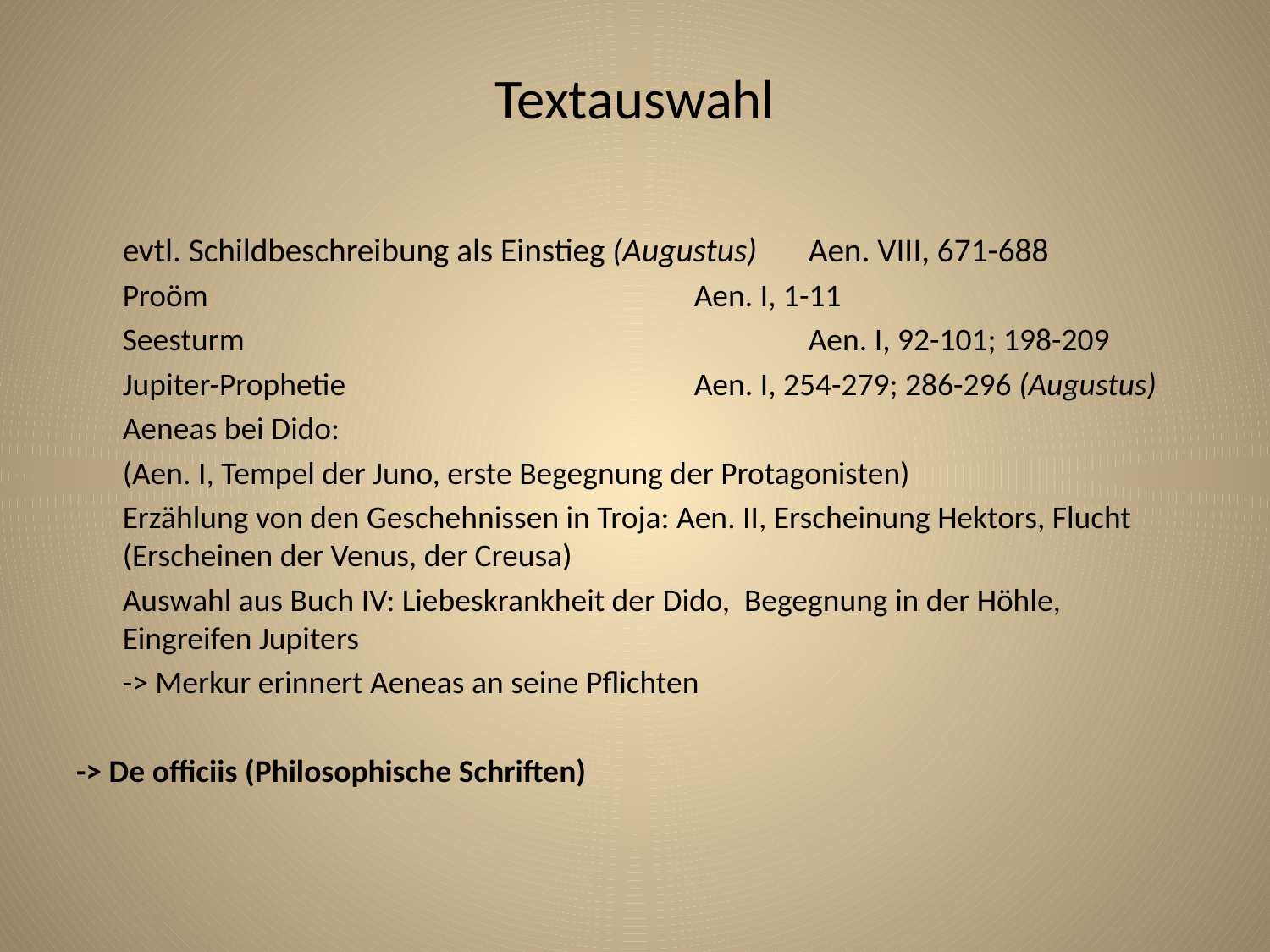

# Textauswahl
	evtl. Schildbeschreibung als Einstieg (Augustus)	Aen. VIII, 671-688
	Proöm					Aen. I, 1-11
	Seesturm					Aen. I, 92-101; 198-209
	Jupiter-Prophetie				Aen. I, 254-279; 286-296 (Augustus)
	Aeneas bei Dido:
	(Aen. I, Tempel der Juno, erste Begegnung der Protagonisten)
	Erzählung von den Geschehnissen in Troja: Aen. II, Erscheinung Hektors, Flucht (Erscheinen der Venus, der Creusa)
	Auswahl aus Buch IV: Liebeskrankheit der Dido,  Begegnung in der Höhle, Eingreifen Jupiters
 	-> Merkur erinnert Aeneas an seine Pflichten

-> De officiis (Philosophische Schriften)